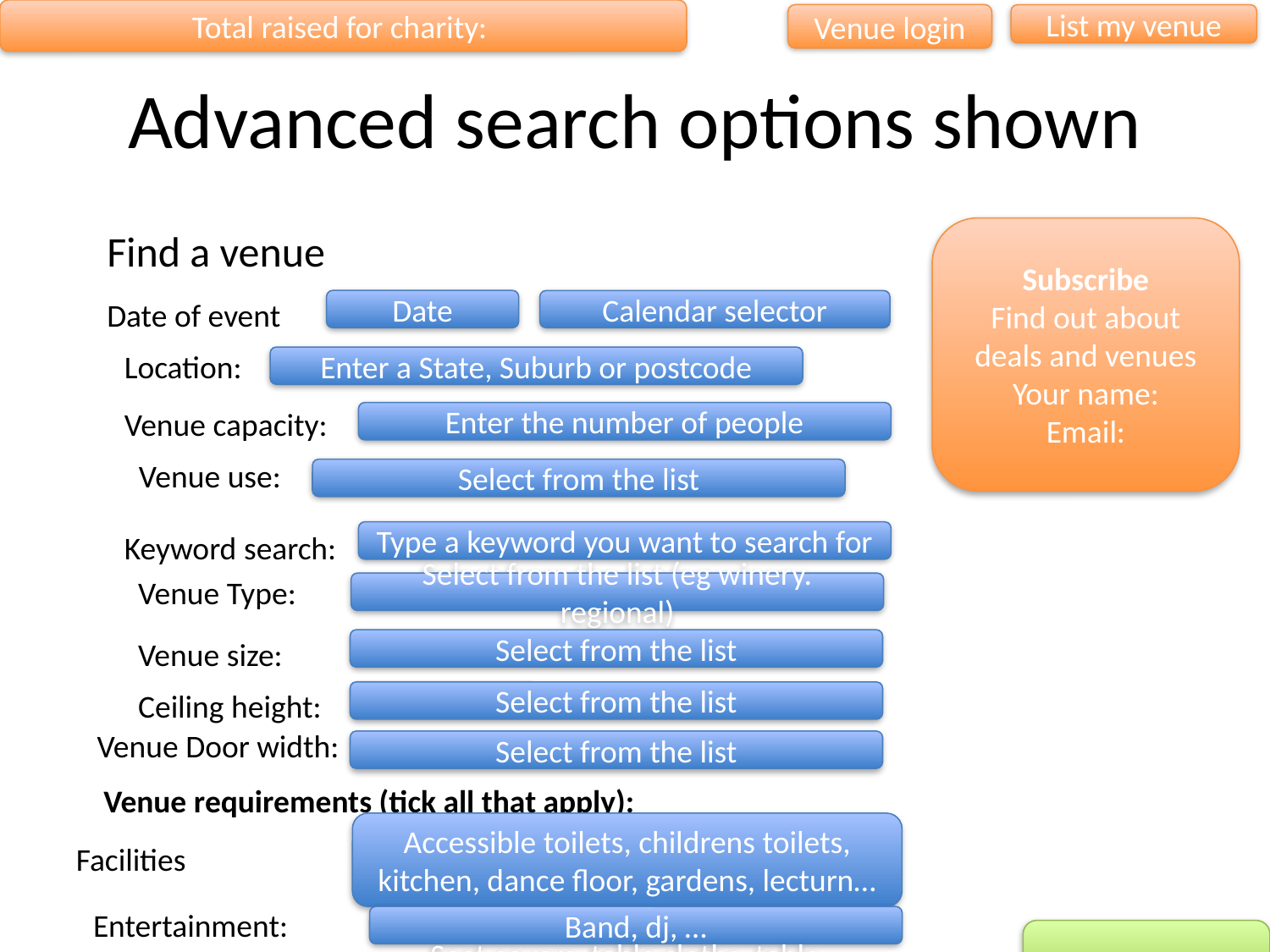

Total raised for charity:
Venue login
List my venue
# Advanced search options shown
Subscribe
Find out about deals and venues
Your name:
Email:
Find a venue
Date of event
Date
Calendar selector
Location:
Enter a State, Suburb or postcode
Venue capacity:
Enter the number of people
Venue use:
Select from the list
Keyword search:
Type a keyword you want to search for
Venue Type:
Select from the list (eg winery. regional)
Venue size:
Select from the list
Ceiling height:
Select from the list
Venue Door width:
Select from the list
Venue requirements (tick all that apply):
Accessible toilets, childrens toilets, kitchen, dance floor, gardens, lecturn…
Facilities
Entertainment:
Band, dj, …
Search
Decorations:
Seat covers, table cloths, table decorations
Staff:
Waiters, mc, security
Food / drink:
Main meals, finger food, beverage packages,
Transportation
Taxi, bus, train, car, tram,
Parking spaces
Select from the list
Customer rating
Select from the list
Donation stars
Select from the list